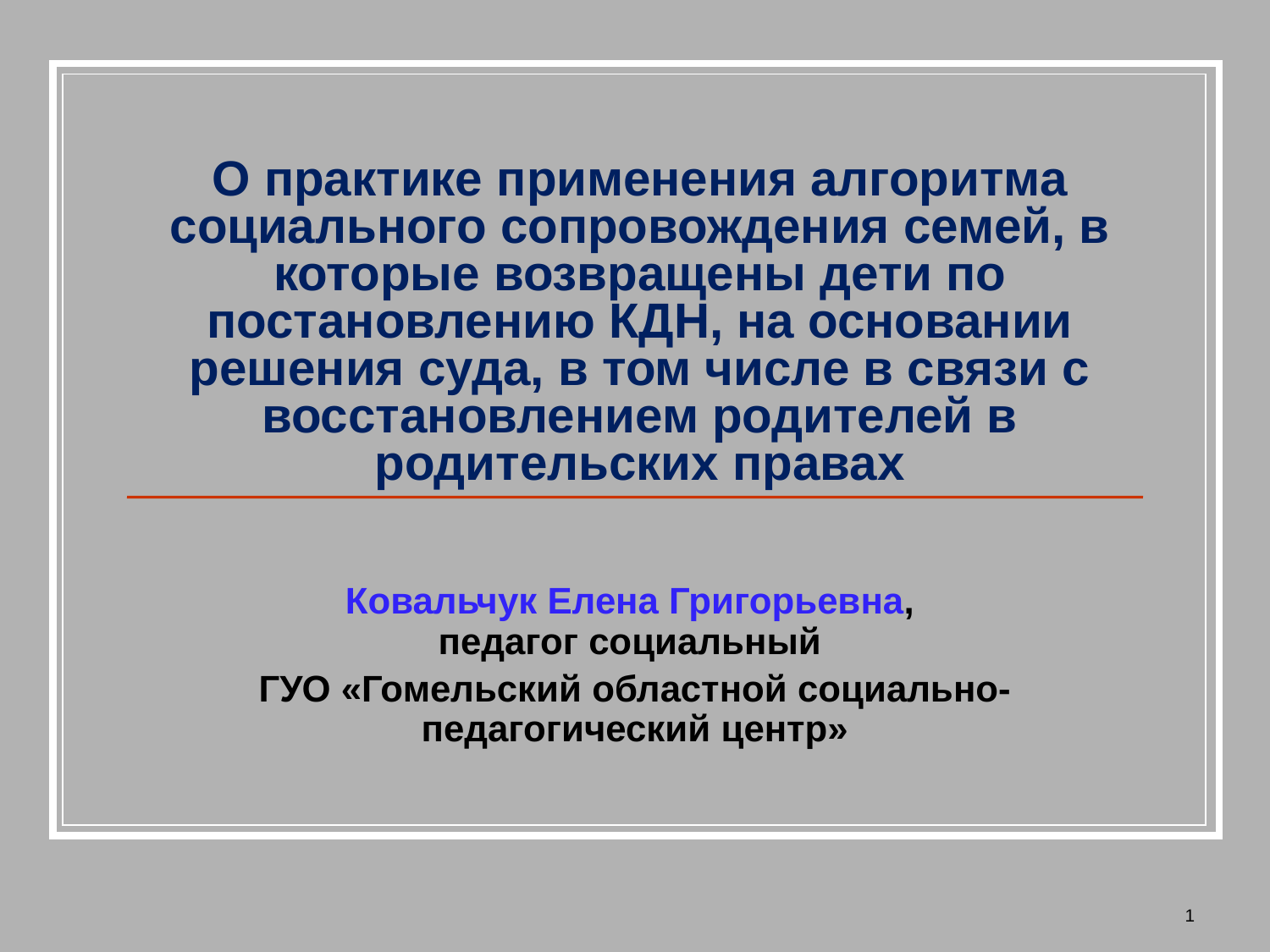

# О практике применения алгоритма социального сопровождения семей, в которые возвращены дети по постановлению КДН, на основании решения суда, в том числе в связи с восстановлением родителей в родительских правах
Ковальчук Елена Григорьевна,
педагог социальный
ГУО «Гомельский областной социально-педагогический центр»
1